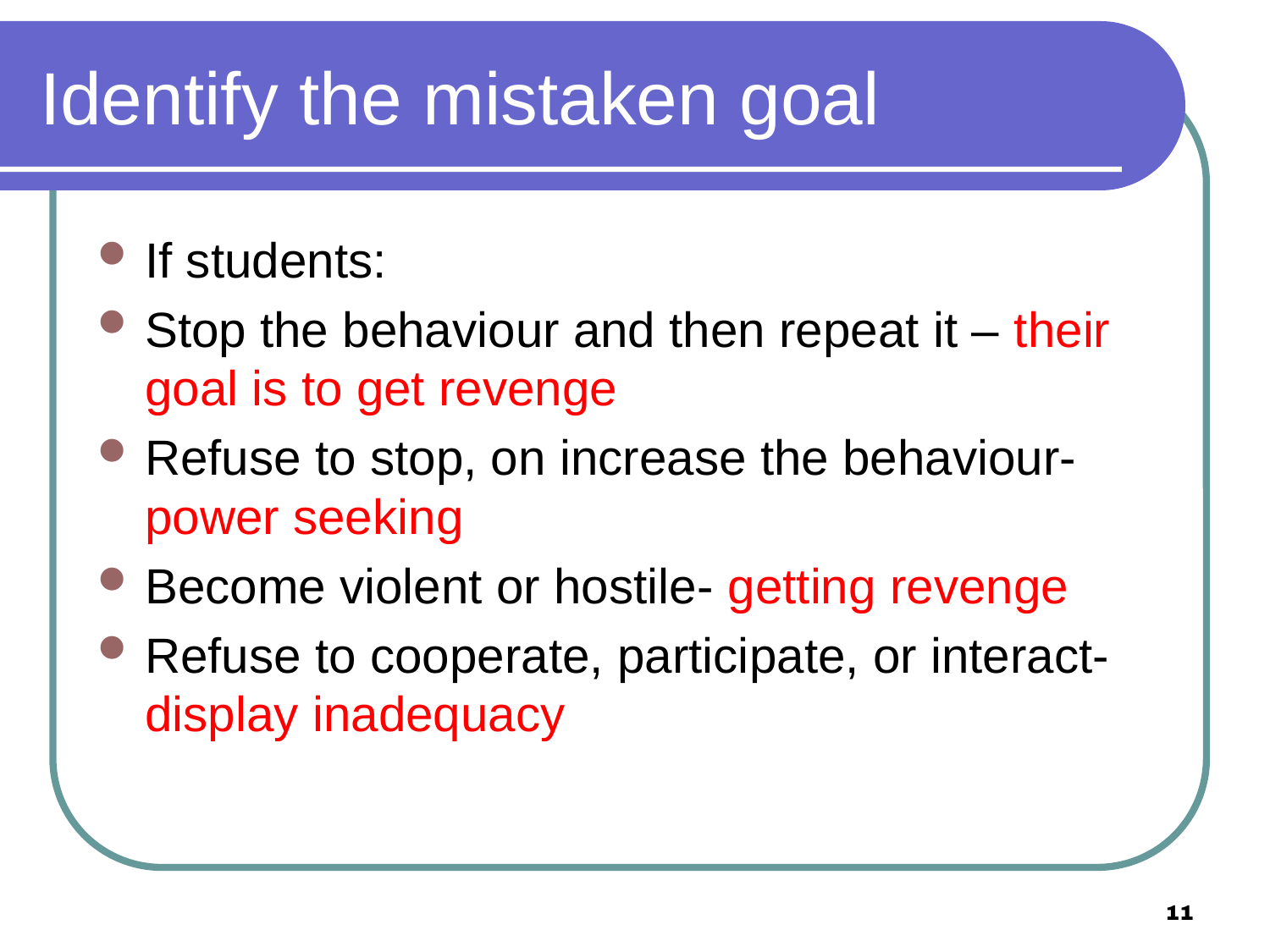

# Identify the mistaken goal
If students:
Stop the behaviour and then repeat it – their goal is to get revenge
Refuse to stop, on increase the behaviour-power seeking
Become violent or hostile- getting revenge
Refuse to cooperate, participate, or interact-display inadequacy
11